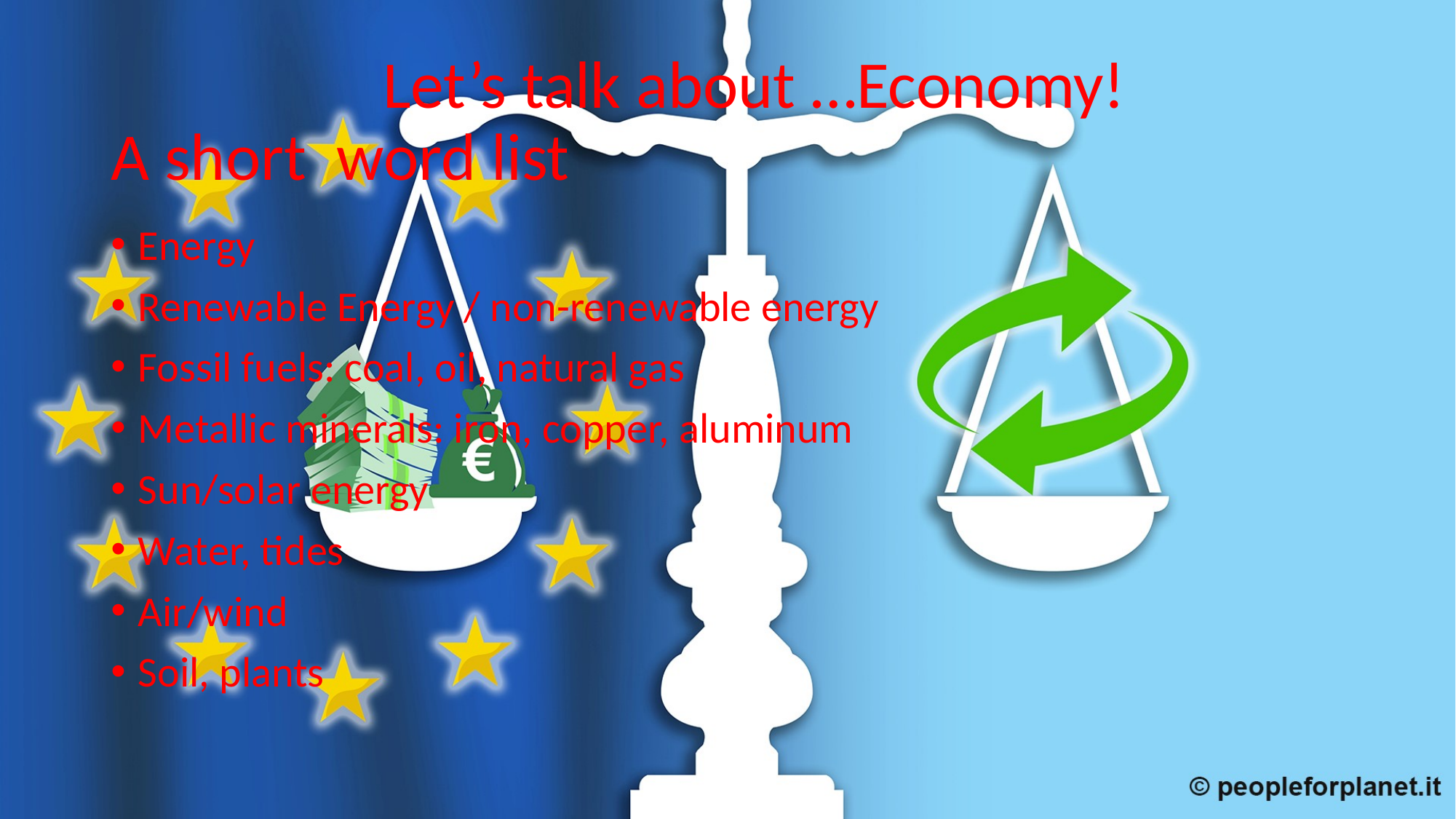

# Let’s talk about …Economy! A short  word list
Energy
Renewable Energy / non-renewable energy
Fossil fuels: coal, oil, natural gas
Metallic minerals: iron, copper, aluminum
Sun/solar energy
Water, tides
Air/wind
Soil, plants